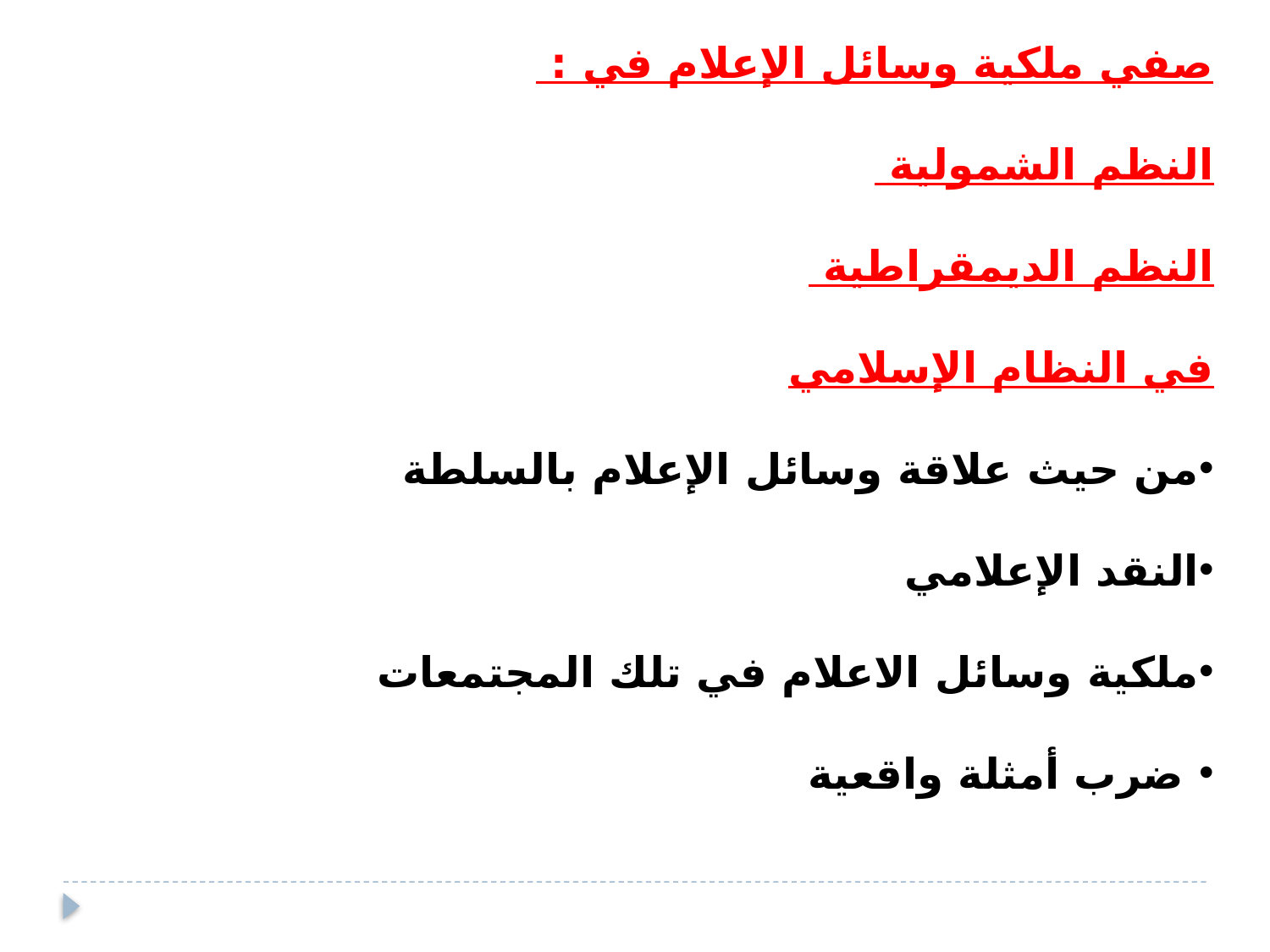

صفي ملكية وسائل الإعلام في :

النظم الشمولية

النظم الديمقراطية

في النظام الإسلامي

من حيث علاقة وسائل الإعلام بالسلطة

النقد الإعلامي

ملكية وسائل الاعلام في تلك المجتمعات

 ضرب أمثلة واقعية